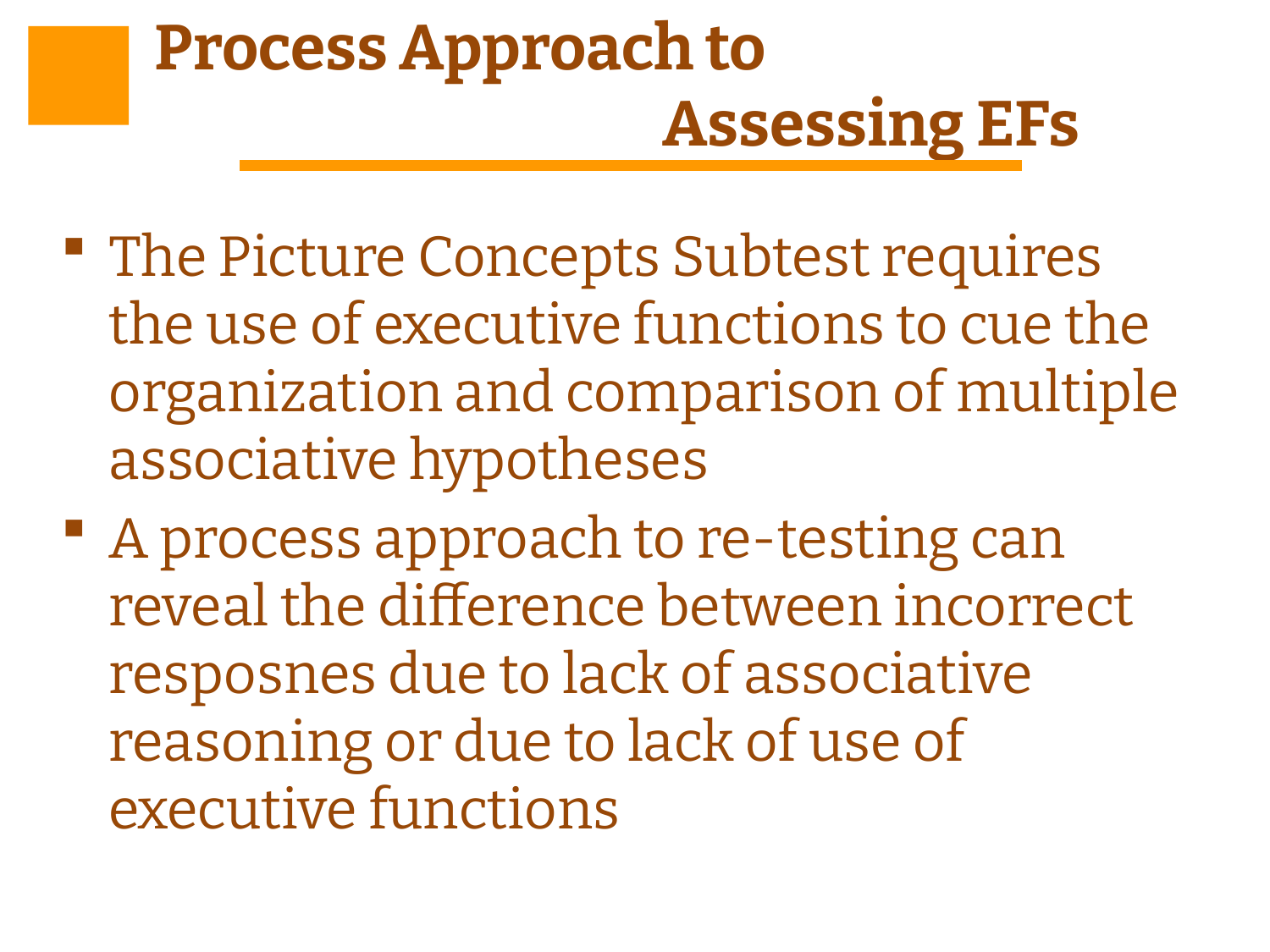

# Process Approach to Assessing EFs
The Picture Concepts Subtest requires the use of executive functions to cue the organization and comparison of multiple associative hypotheses
A process approach to re-testing can reveal the difference between incorrect resposnes due to lack of associative reasoning or due to lack of use of executive functions